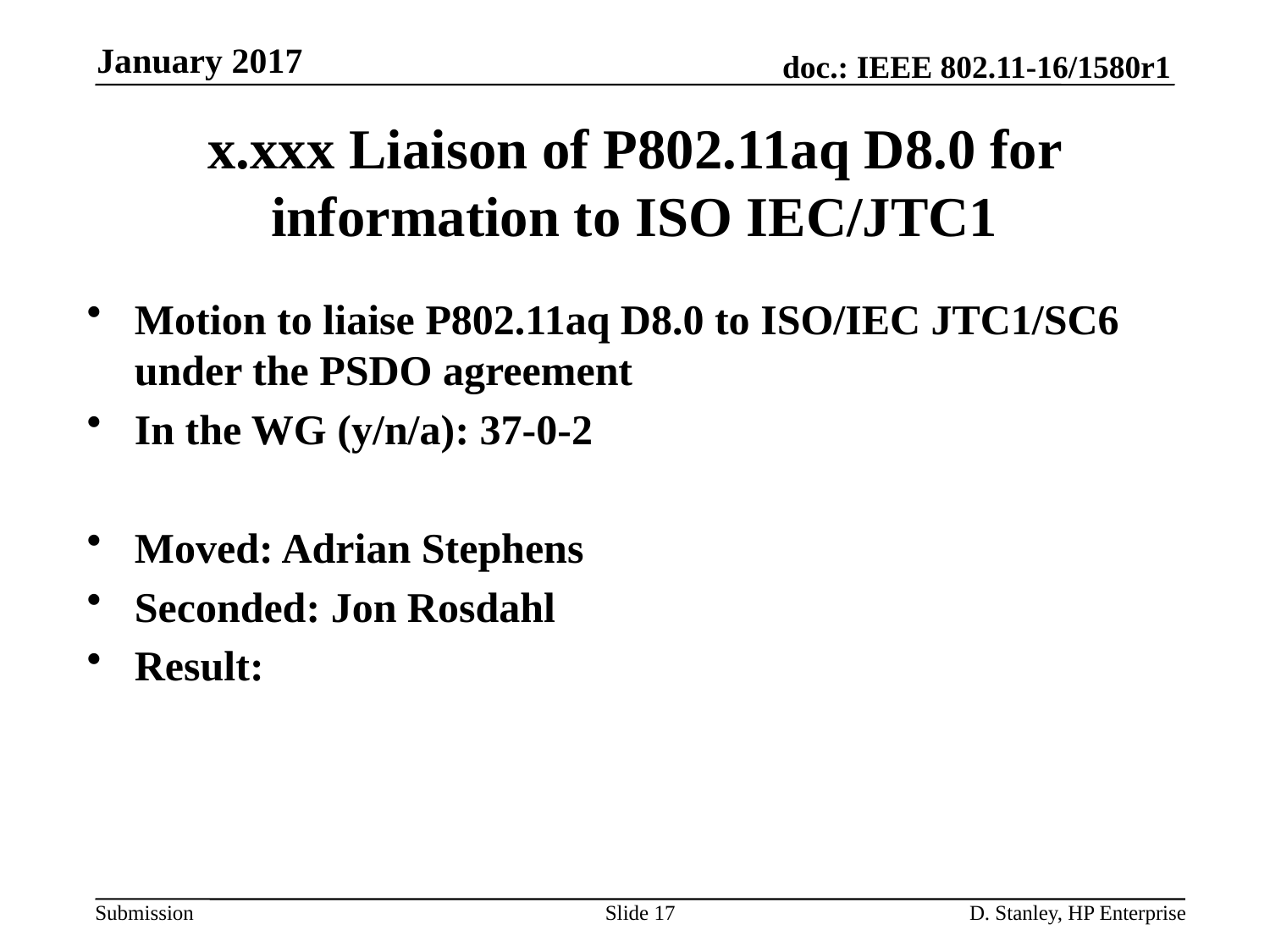

January 2017
# x.xxx Liaison of P802.11aq D8.0 for information to ISO IEC/JTC1
Motion to liaise P802.11aq D8.0 to ISO/IEC JTC1/SC6 under the PSDO agreement
In the WG (y/n/a): 37-0-2

Moved: Adrian Stephens
Seconded: Jon Rosdahl
Result:

Slide 17
D. Stanley, HP Enterprise